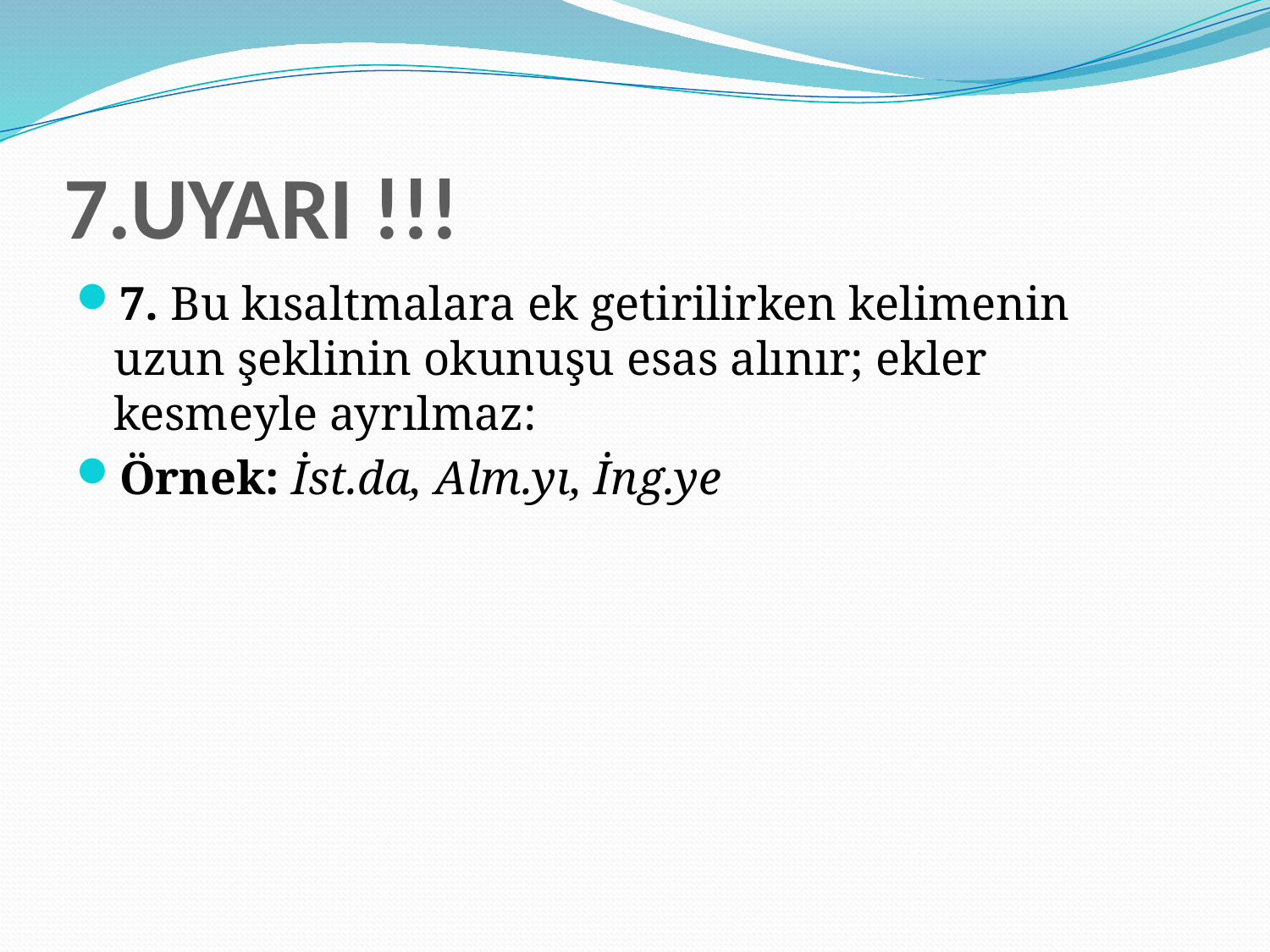

# 7.UYARI !!!
7. Bu kısaltmalara ek getirilirken kelimenin uzun şeklinin okunuşu esas alınır; ekler kesmeyle ayrılmaz:
Örnek: İst.da, Alm.yı, İng.ye